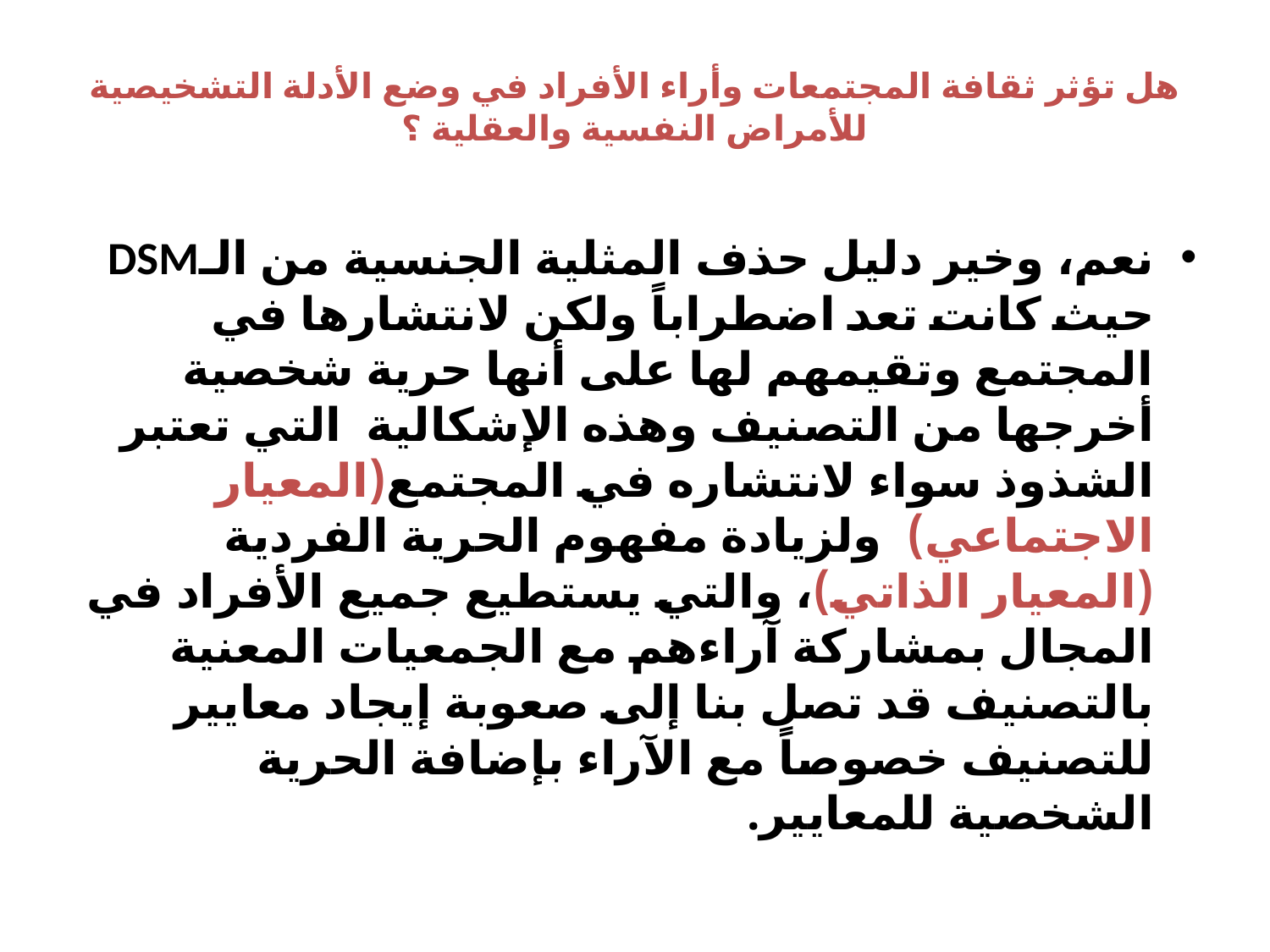

# هل تؤثر ثقافة المجتمعات وأراء الأفراد في وضع الأدلة التشخيصية للأمراض النفسية والعقلية ؟
نعم، وخير دليل حذف المثلية الجنسية من الـ	DSM حيث كانت تعد اضطراباً ولكن لانتشارها في المجتمع وتقيمهم لها على أنها حرية شخصية أخرجها من التصنيف وهذه الإشكالية  التي تعتبر الشذوذ سواء لانتشاره في المجتمع(المعيار الاجتماعي)  ولزيادة مفهوم الحرية الفردية (المعيار الذاتي)، والتي يستطيع جميع الأفراد في المجال بمشاركة آراءهم مع الجمعيات المعنية بالتصنيف قد تصل بنا إلى صعوبة إيجاد معايير للتصنيف خصوصاً مع الآراء بإضافة الحرية الشخصية للمعايير.